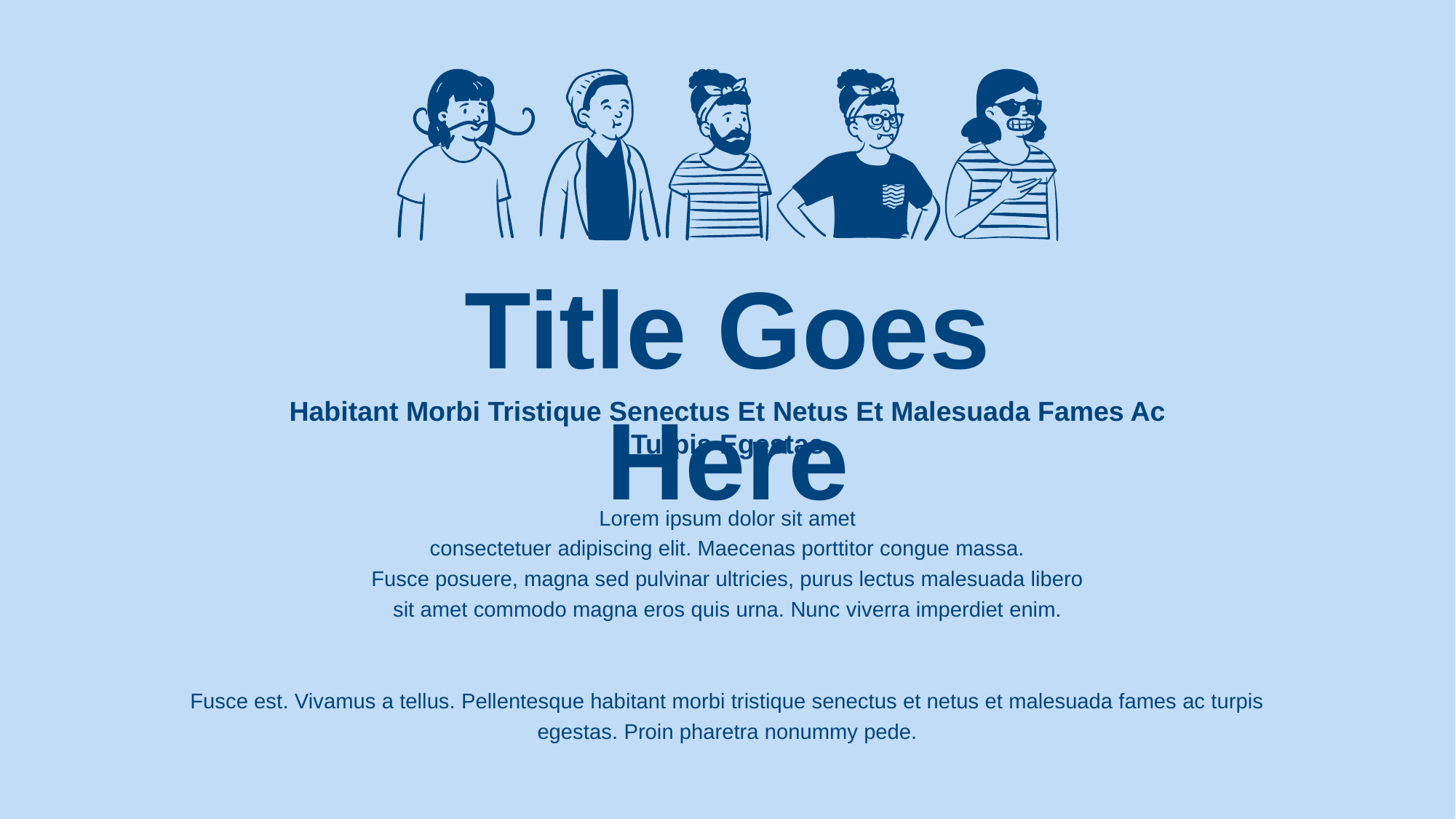

Title Goes Here
Habitant Morbi Tristique Senectus Et Netus Et Malesuada Fames Ac Turpis Egestas
Lorem ipsum dolor sit amet
consectetuer adipiscing elit. Maecenas porttitor congue massa.
Fusce posuere, magna sed pulvinar ultricies, purus lectus malesuada libero
sit amet commodo magna eros quis urna. Nunc viverra imperdiet enim.

Fusce est. Vivamus a tellus. Pellentesque habitant morbi tristique senectus et netus et malesuada fames ac turpis egestas. Proin pharetra nonummy pede.